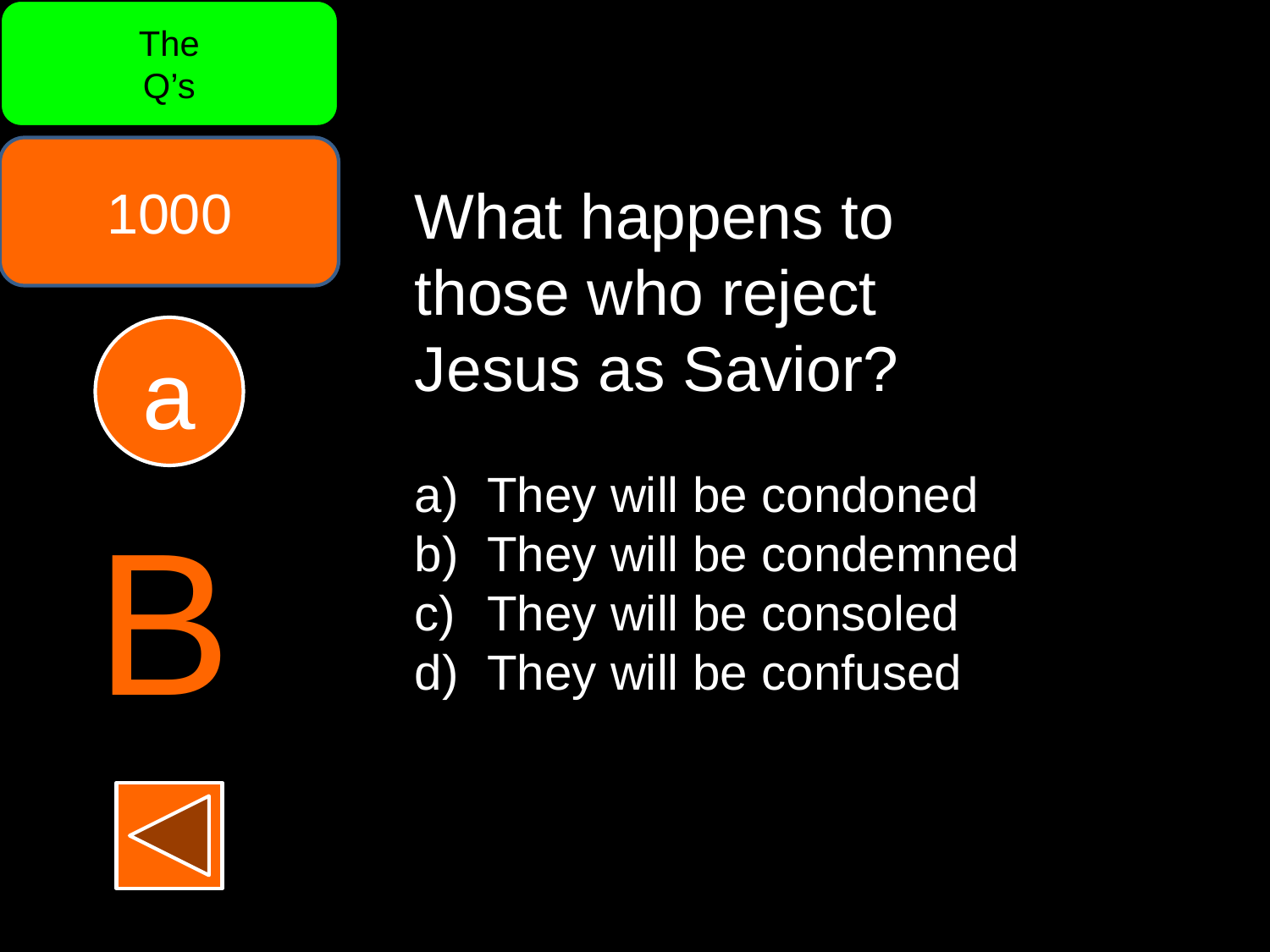

The
Q’s
1000
What happens to
those who reject
Jesus as Savior?

They will be condoned
They will be condemned
They will be consoled
They will be confused
a
B